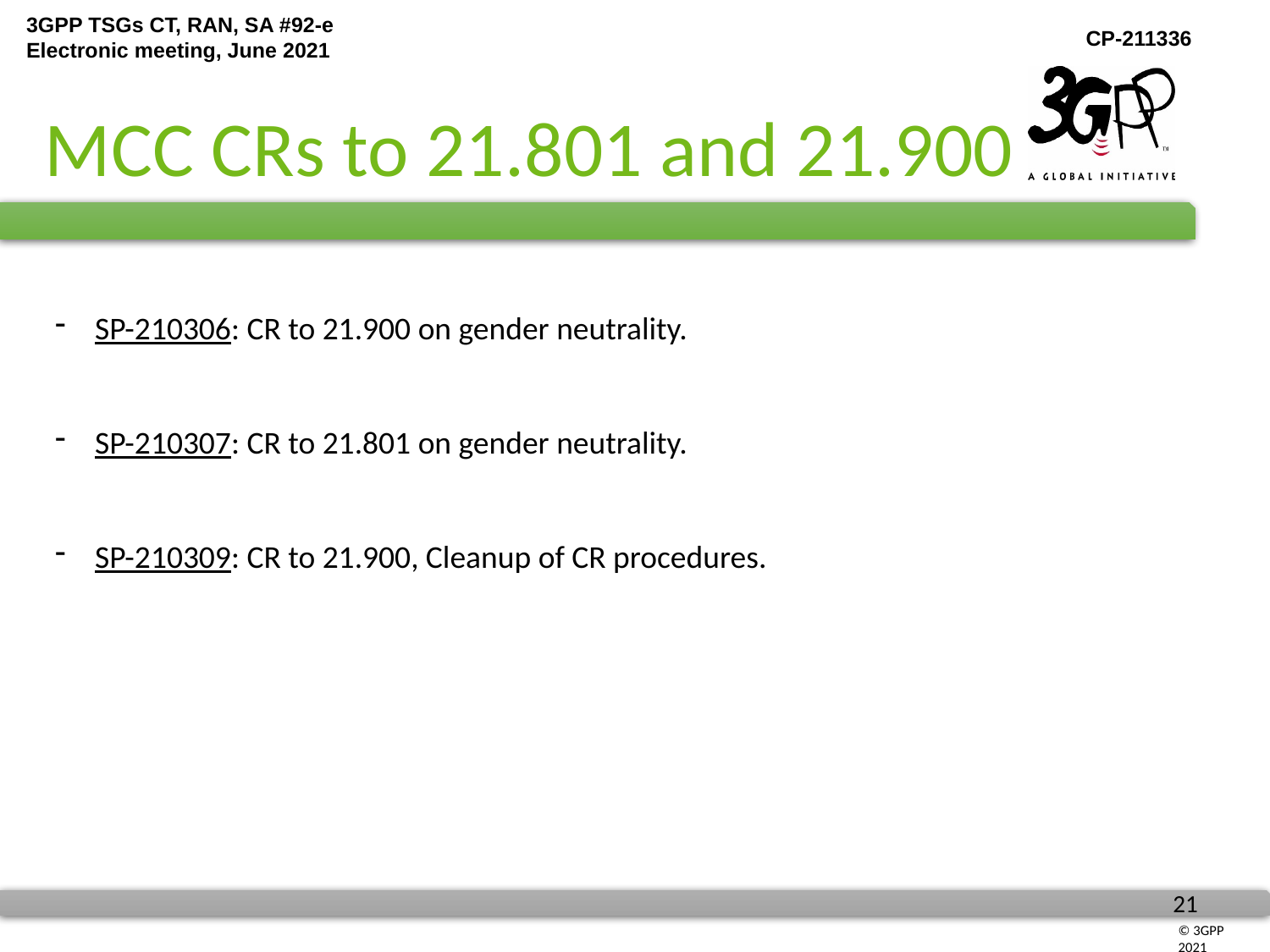

# MCC CRs to 21.801 and 21.900

SP-210306: CR to 21.900 on gender neutrality.

SP-210307: CR to 21.801 on gender neutrality.

SP-210309: CR to 21.900, Cleanup of CR procedures.